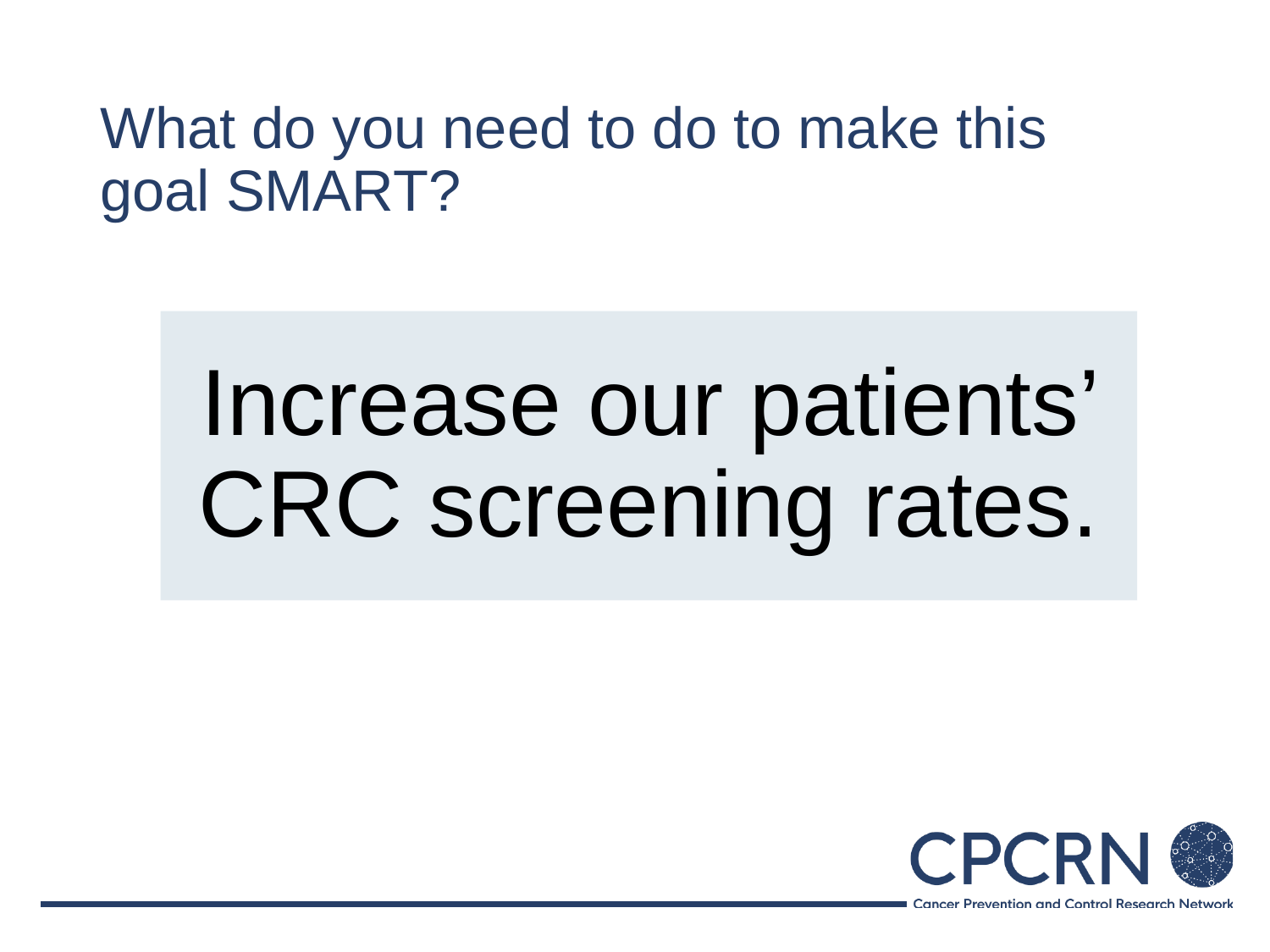

# What do you need to do to make this goal SMART?
Increase our patients’ CRC screening rates.